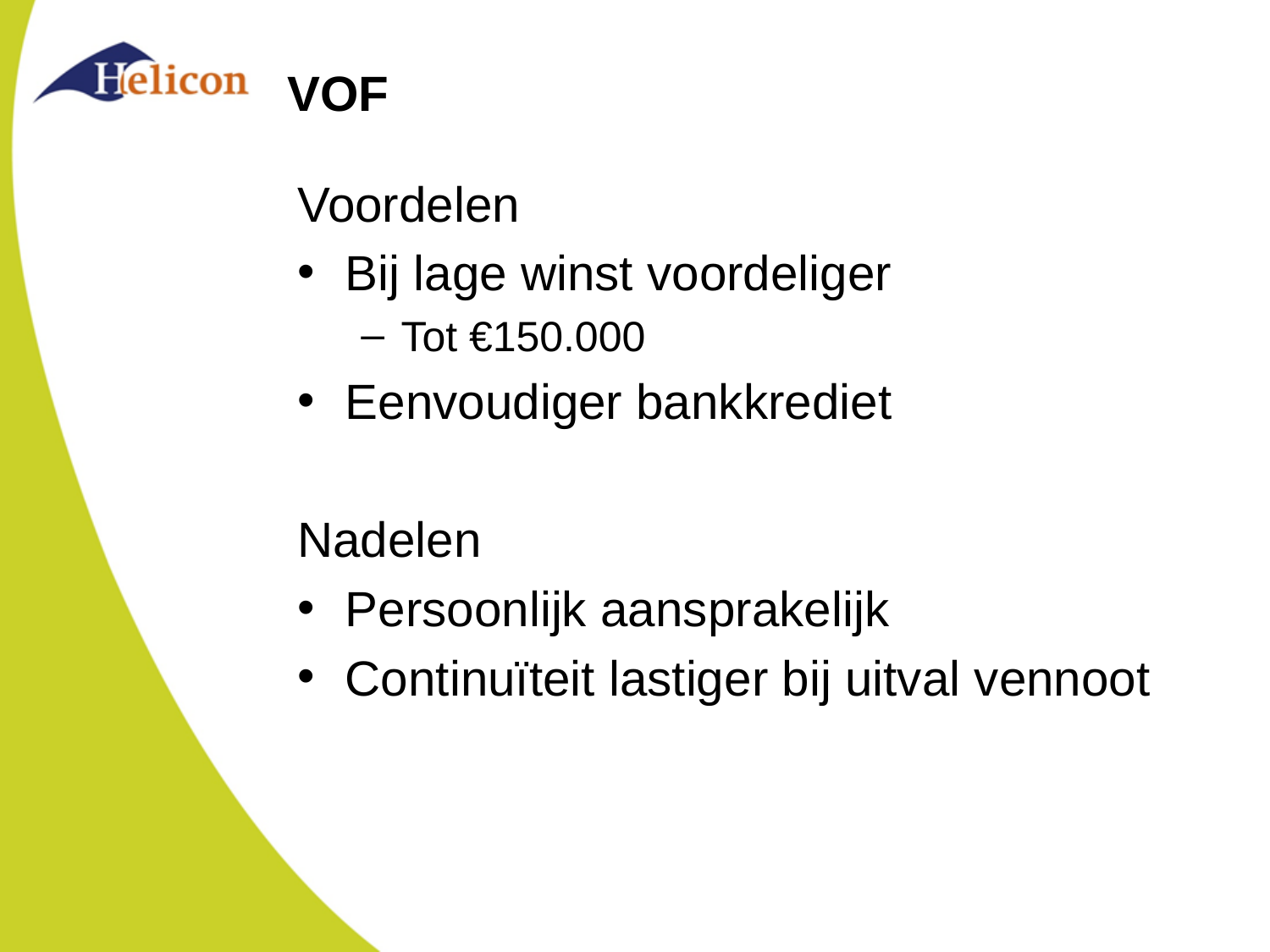

# VOF
Voordelen
Bij lage winst voordeliger
Tot €150.000
Eenvoudiger bankkrediet

Nadelen
Persoonlijk aansprakelijk
Continuïteit lastiger bij uitval vennoot